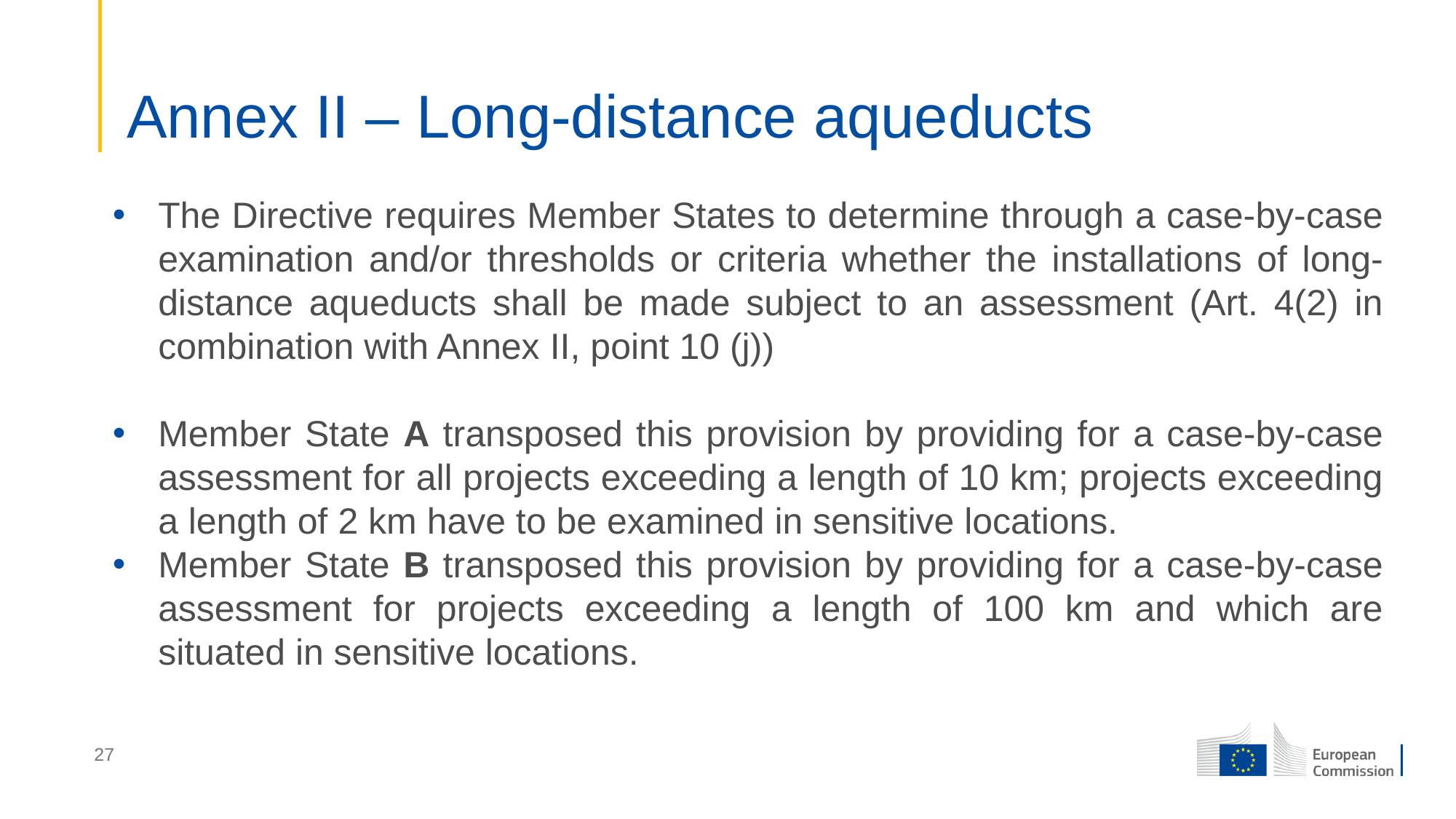

# Annex II – Long-distance aqueducts
The Directive requires Member States to determine through a case-by-case examination and/or thresholds or criteria whether the installations of long-distance aqueducts shall be made subject to an assessment (Art. 4(2) in combination with Annex II, point 10 (j))

Member State A transposed this provision by providing for a case-by-case assessment for all projects exceeding a length of 10 km; projects exceeding a length of 2 km have to be examined in sensitive locations.
Member State B transposed this provision by providing for a case-by-case assessment for projects exceeding a length of 100 km and which are situated in sensitive locations.

27